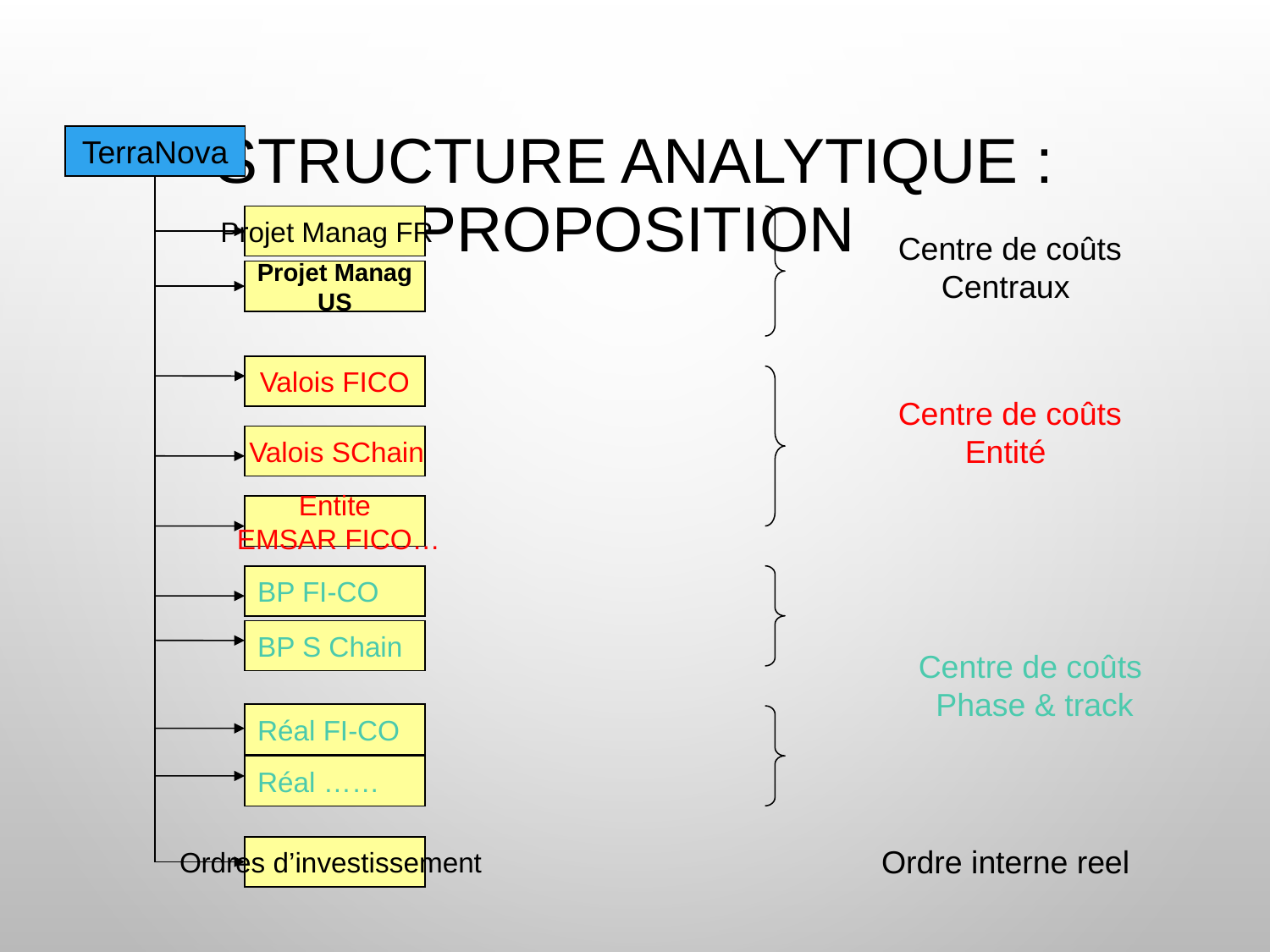

# Structure analytique : proposition
TerraNova
Projet Manag FR

Centre de coûts Centraux
Projet Manag
US

Valois FICO

Centre de coûts Entité

Valois SChain

Entite
 EMSAR FICO…

BP FI-CO

BP S Chain

Centre de coûts  Phase & track
Réal FI-CO

Réal ……

Ordre interne reel
Ordres d’investissement